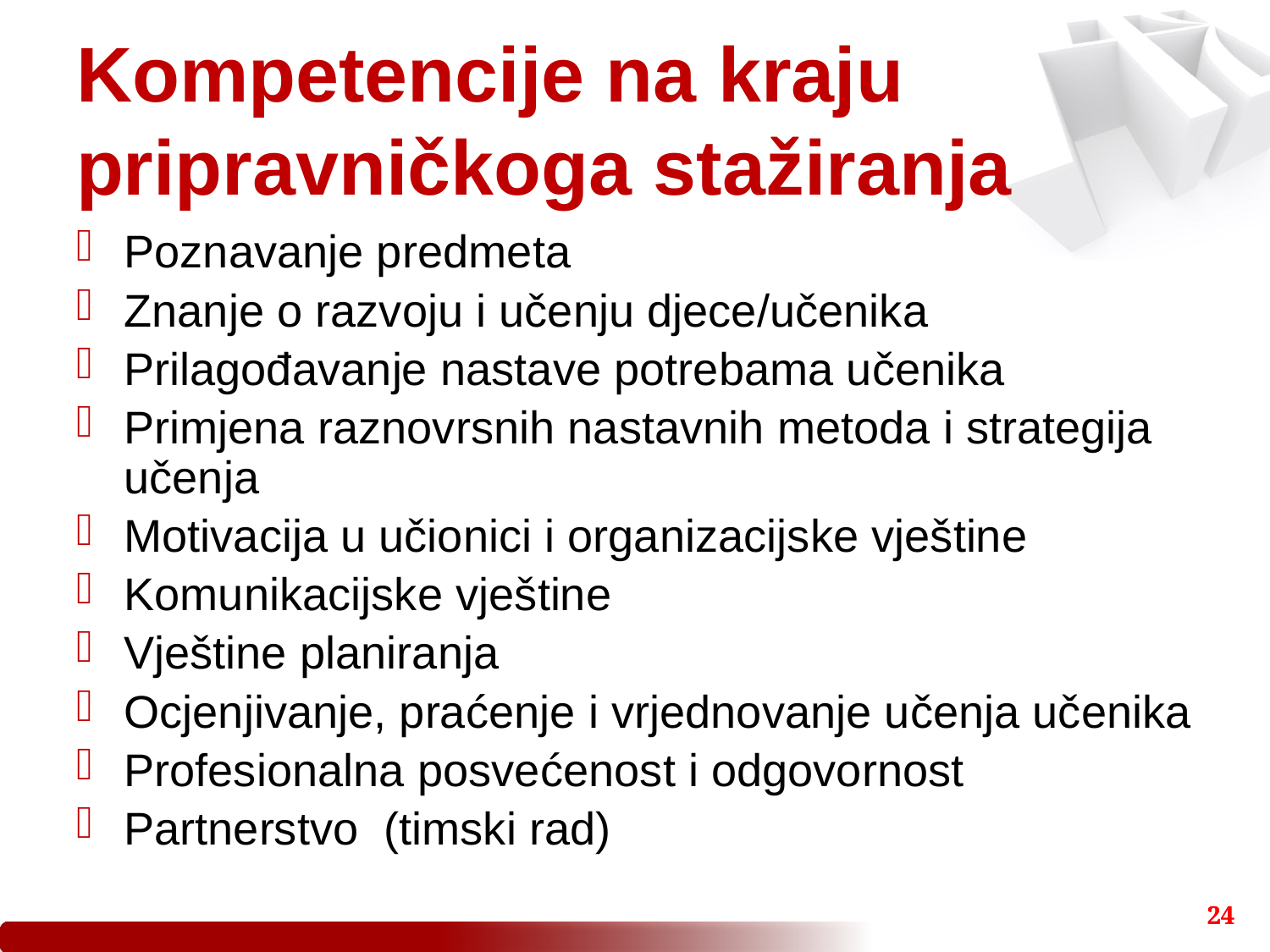

# Kompetencije na kraju pripravničkoga stažiranja
Poznavanje predmeta
Znanje o razvoju i učenju djece/učenika
Prilagođavanje nastave potrebama učenika
Primjena raznovrsnih nastavnih metoda i strategija učenja
Motivacija u učionici i organizacijske vještine
Komunikacijske vještine
Vještine planiranja
Ocjenjivanje, praćenje i vrjednovanje učenja učenika
Profesionalna posvećenost i odgovornost
Partnerstvo  (timski rad)